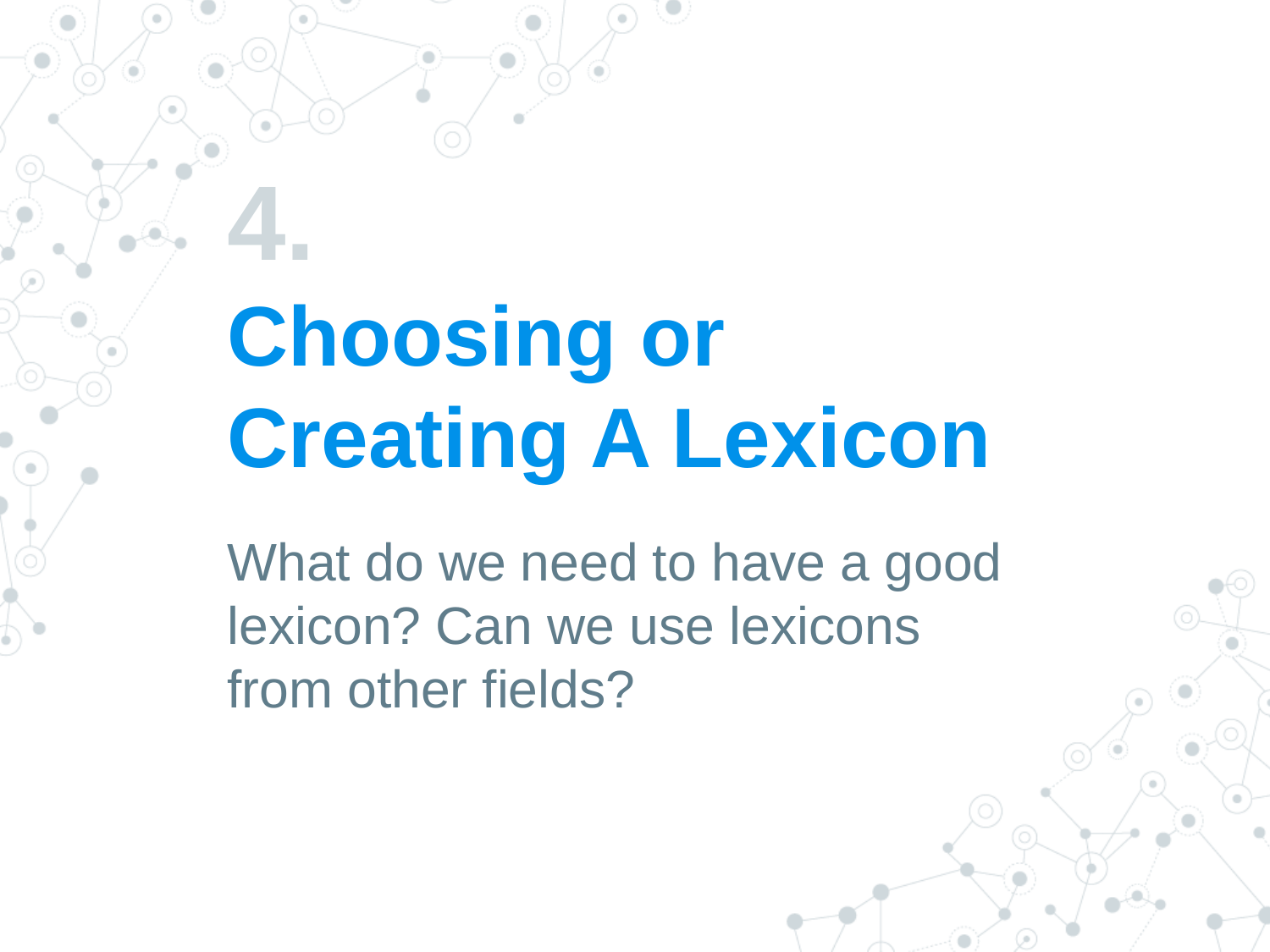

# 4.
Choosing or Creating A Lexicon
What do we need to have a good lexicon? Can we use lexicons from other fields?